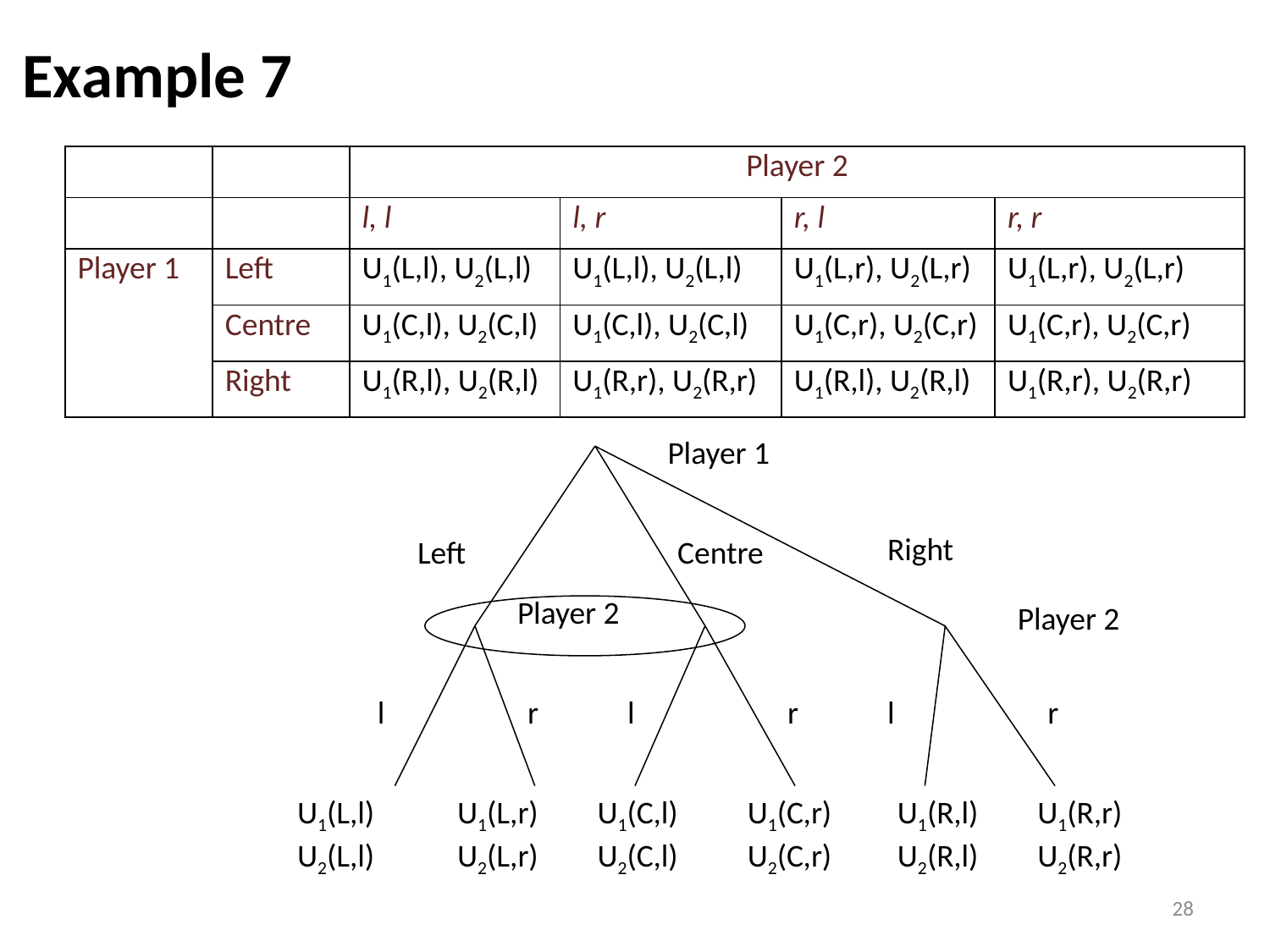

Example 7
|  |  | Player 2 |  |  |  |
| --- | --- | --- | --- | --- | --- |
|  |  | l, l | l, r | r, l | r, r |
| Player 1 | Left | U1(L,l), U2(L,l) | U1(L,l), U2(L,l) | U1(L,r), U2(L,r) | U1(L,r), U2(L,r) |
|  | Centre | U1(C,l), U2(C,l) | U1(C,l), U2(C,l) | U1(C,r), U2(C,r) | U1(C,r), U2(C,r) |
|  | Right | U1(R,l), U2(R,l) | U1(R,r), U2(R,r) | U1(R,l), U2(R,l) | U1(R,r), U2(R,r) |
Player 1

Right
Left
Centre
Player 2
Player 2

l
r
l
r
l
r
U1(L,l)
U2(L,l)
U1(L,r)
U2(L,r)
U1(C,l)
U2(C,l)
U1(C,r)
U2(C,r)
U1(R,l)
U2(R,l)
U1(R,r)
U2(R,r)
28